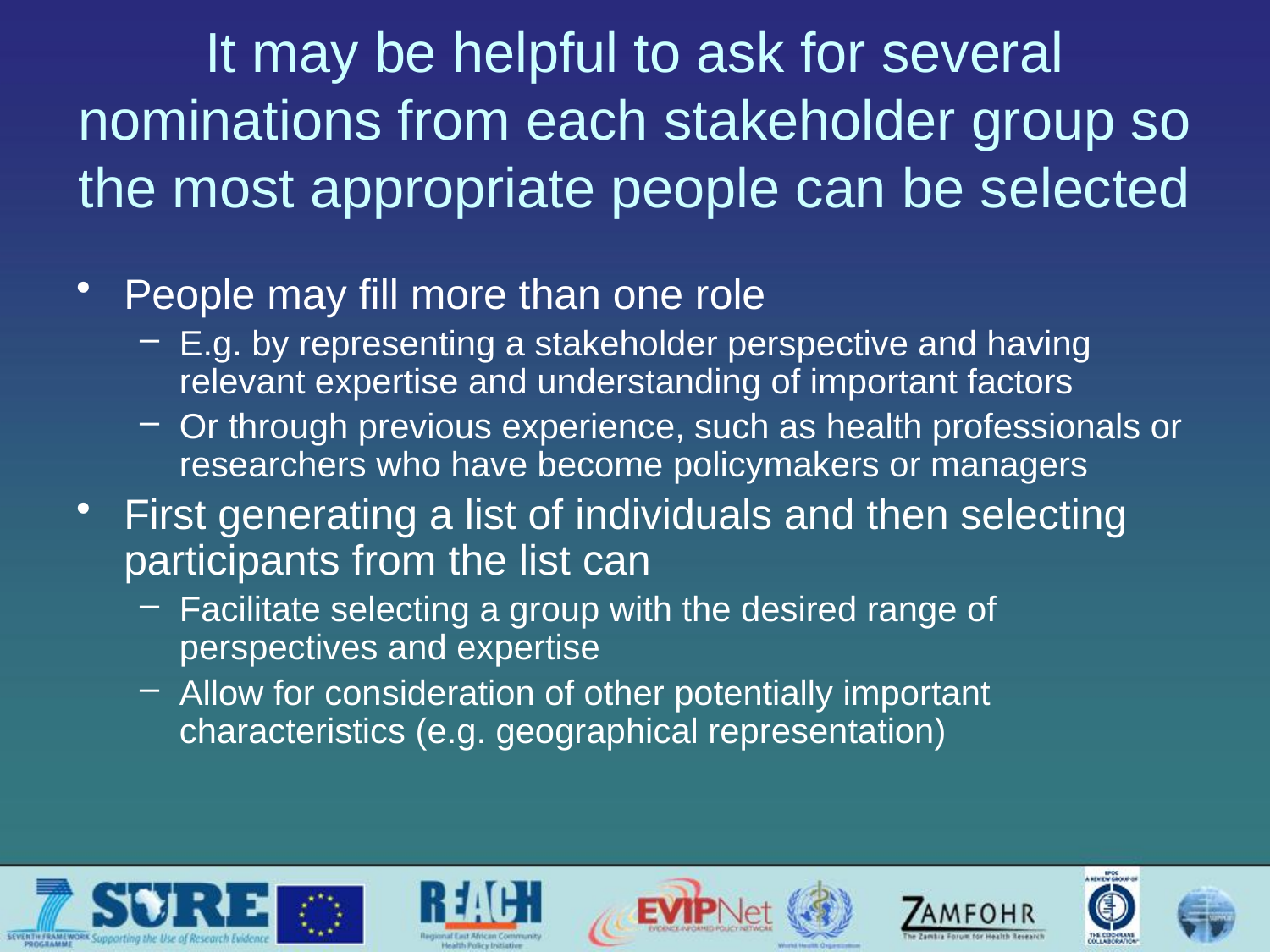

# It may be helpful to ask for several nominations from each stakeholder group so the most appropriate people can be selected
People may fill more than one role
E.g. by representing a stakeholder perspective and having relevant expertise and understanding of important factors
Or through previous experience, such as health professionals or researchers who have become policymakers or managers
First generating a list of individuals and then selecting participants from the list can
Facilitate selecting a group with the desired range of perspectives and expertise
Allow for consideration of other potentially important characteristics (e.g. geographical representation)